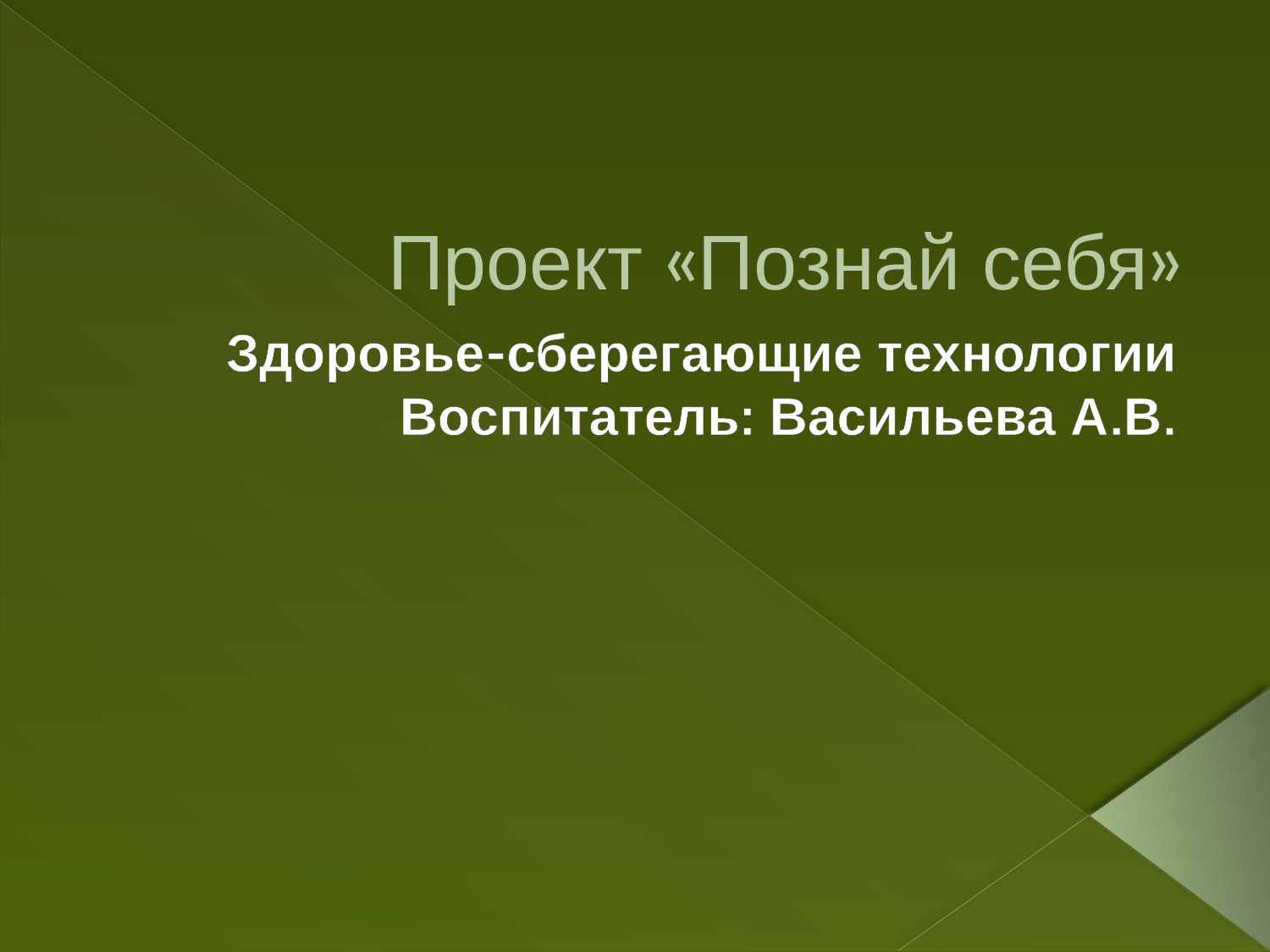

# Проект «Познай себя»
Здоровье-сберегающие технологии
Воспитатель: Васильева А.В.